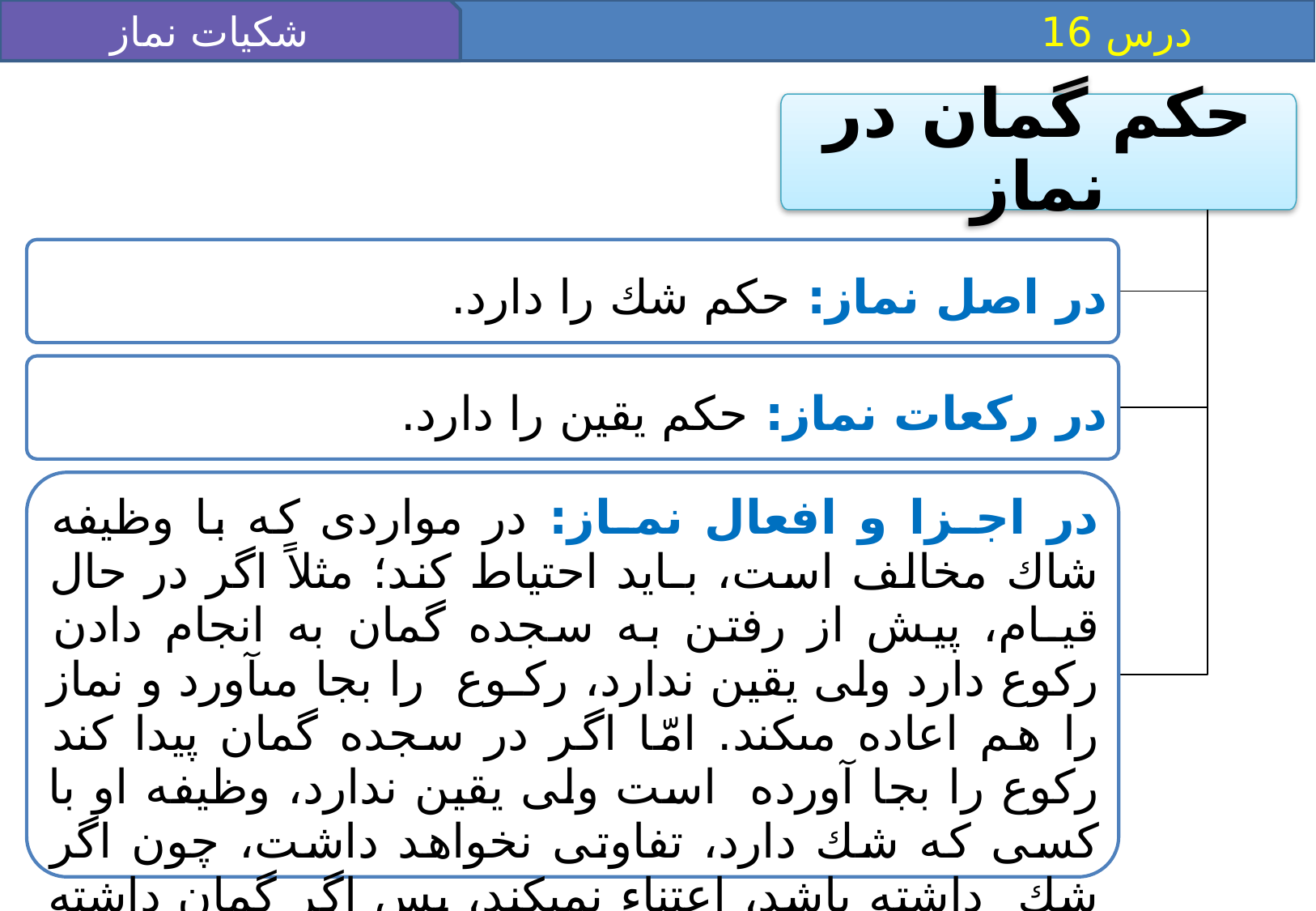

شکیات نماز 2
 درس 16
حكم گمان در نماز

در اصل نماز: حكم شك را دارد.
در ركعات نماز: حكم يقين را دارد.
در اجـزا و افعال نمـاز: در مواردى كه با وظيفه شاك مخالف است، بـايد احتياط كند؛ مثلاً اگر در حال قيـام، پيش از رفتن به سجده گمان به انجام دادن ركوع دارد ولى يقين ندارد، ركـوع  را بجا مى‏آورد و نماز را هم اعاده مى‏كند. امّا اگر در سجده گمان پيدا كند ركوع را بجا آورده  است ولى يقين ندارد، وظيفه او با كسى كه شك دارد، تفاوتى نخواهد داشت، چون اگر شك  داشته باشد، اعتناء نمى‏كند، پس اگر گمان داشته باشد به طريق أولى اعتناء نمى‏شود.